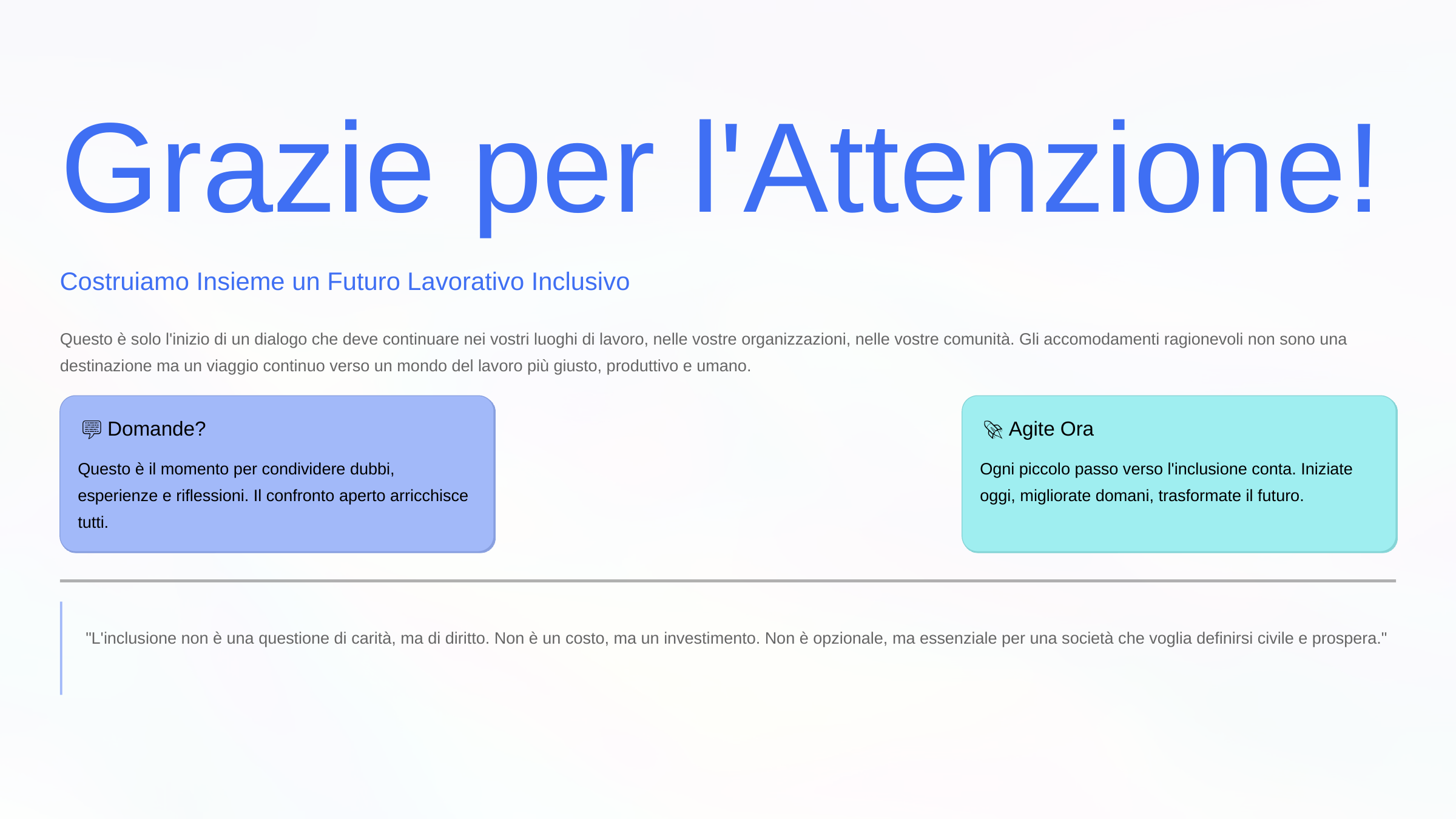

Grazie per l'Attenzione!
Costruiamo Insieme un Futuro Lavorativo Inclusivo
Questo è solo l'inizio di un dialogo che deve continuare nei vostri luoghi di lavoro, nelle vostre organizzazioni, nelle vostre comunità. Gli accomodamenti ragionevoli non sono una destinazione ma un viaggio continuo verso un mondo del lavoro più giusto, produttivo e umano.

💬 Domande?
🚀 Agite Ora
Questo è il momento per condividere dubbi, esperienze e riflessioni. Il confronto aperto arricchisce tutti.
Ogni piccolo passo verso l'inclusione conta. Iniziate oggi, migliorate domani, trasformate il futuro.

"L'inclusione non è una questione di carità, ma di diritto. Non è un costo, ma un investimento. Non è opzionale, ma essenziale per una società che voglia definirsi civile e prospera."